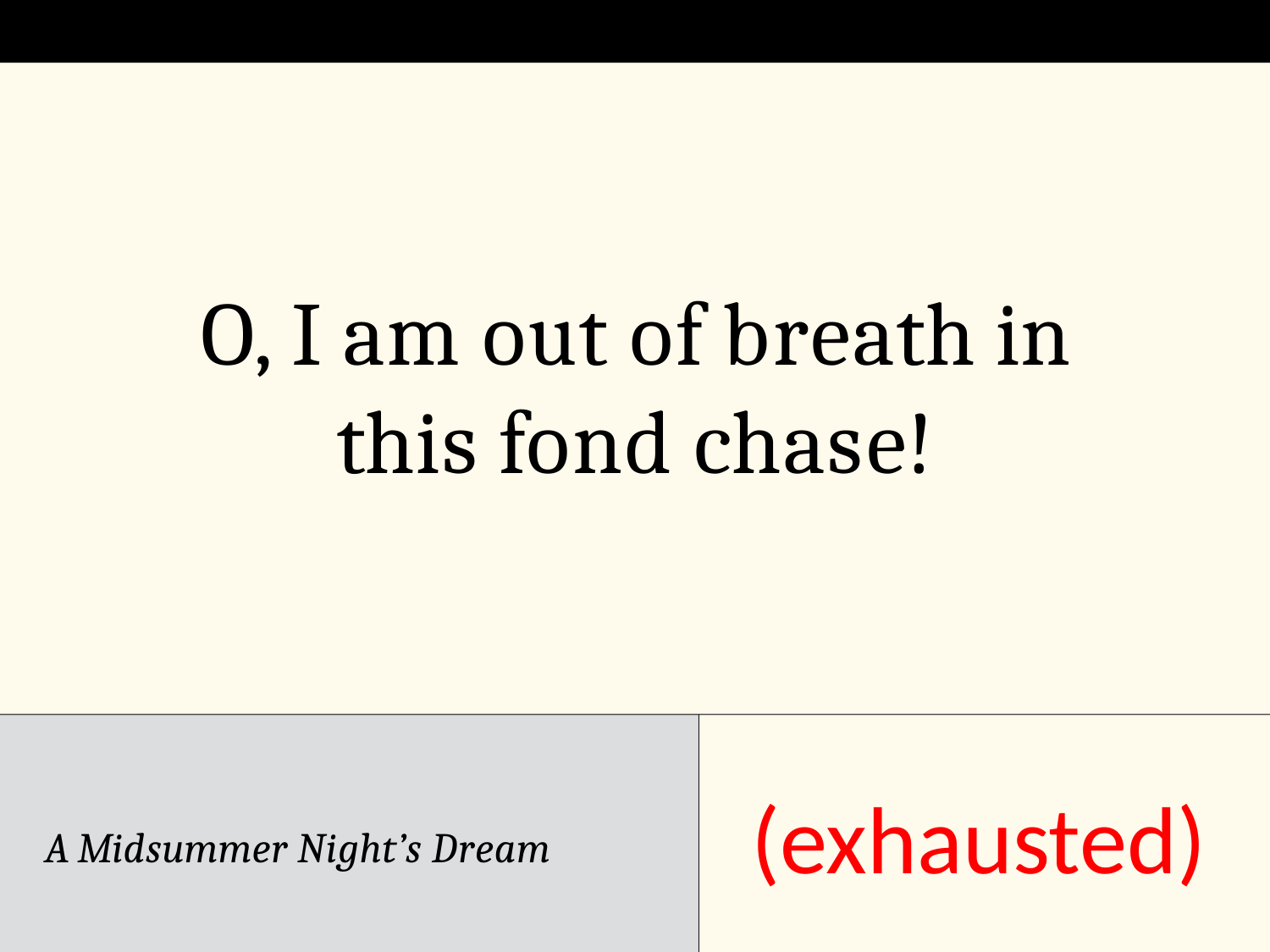

O, I am out of breath in this fond chase!
(exhausted)
A Midsummer Night’s Dream